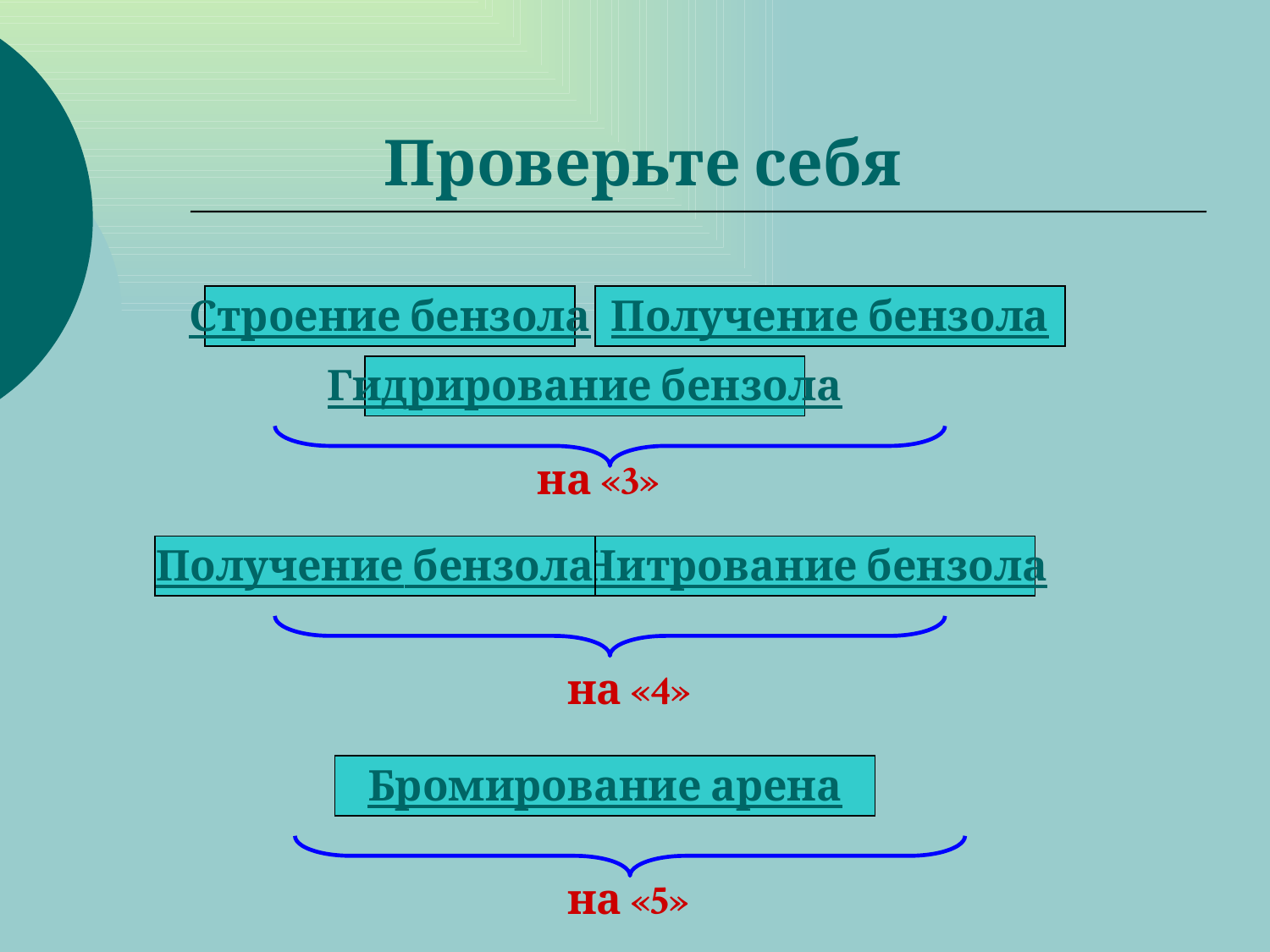

# Проверьте себя

Строение бензола
Получение бензола

Гидрирование бензола
на «3»

Получение бензола
Нитрование бензола
на «4»
Бромирование арена
на «5»